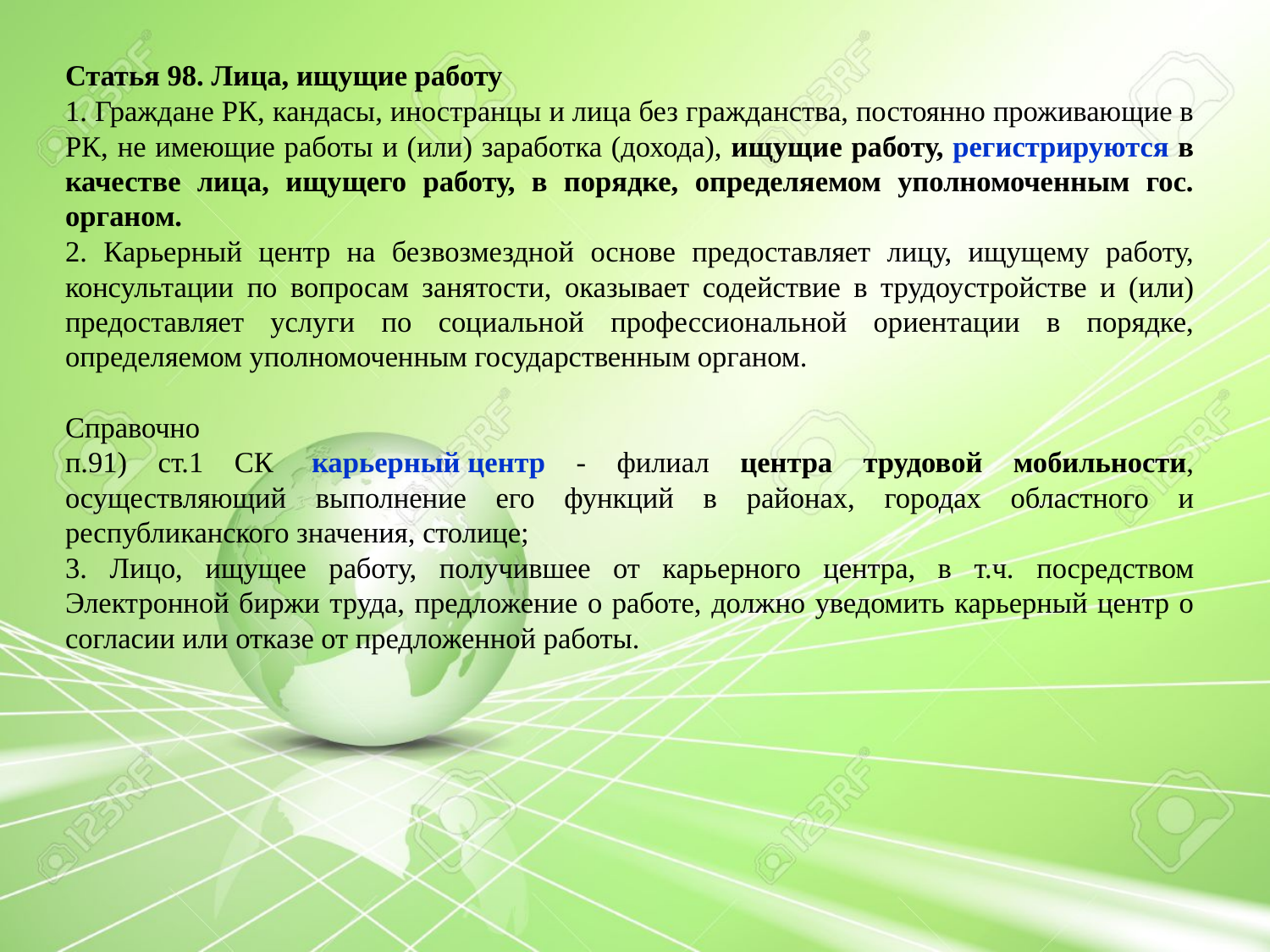

Статья 98. Лица, ищущие работу
1. Граждане РК, кандасы, иностранцы и лица без гражданства, постоянно проживающие в РК, не имеющие работы и (или) заработка (дохода), ищущие работу, регистрируются в качестве лица, ищущего работу, в порядке, определяемом уполномоченным гос. органом.
2. Карьерный центр на безвозмездной основе предоставляет лицу, ищущему работу, консультации по вопросам занятости, оказывает содействие в трудоустройстве и (или) предоставляет услуги по социальной профессиональной ориентации в порядке, определяемом уполномоченным государственным органом.

Справочно
п.91) ст.1 СК  карьерный центр - филиал центра трудовой мобильности, осуществляющий выполнение его функций в районах, городах областного и республиканского значения, столице;
3. Лицо, ищущее работу, получившее от карьерного центра, в т.ч. посредством Электронной биржи труда, предложение о работе, должно уведомить карьерный центр о согласии или отказе от предложенной работы.